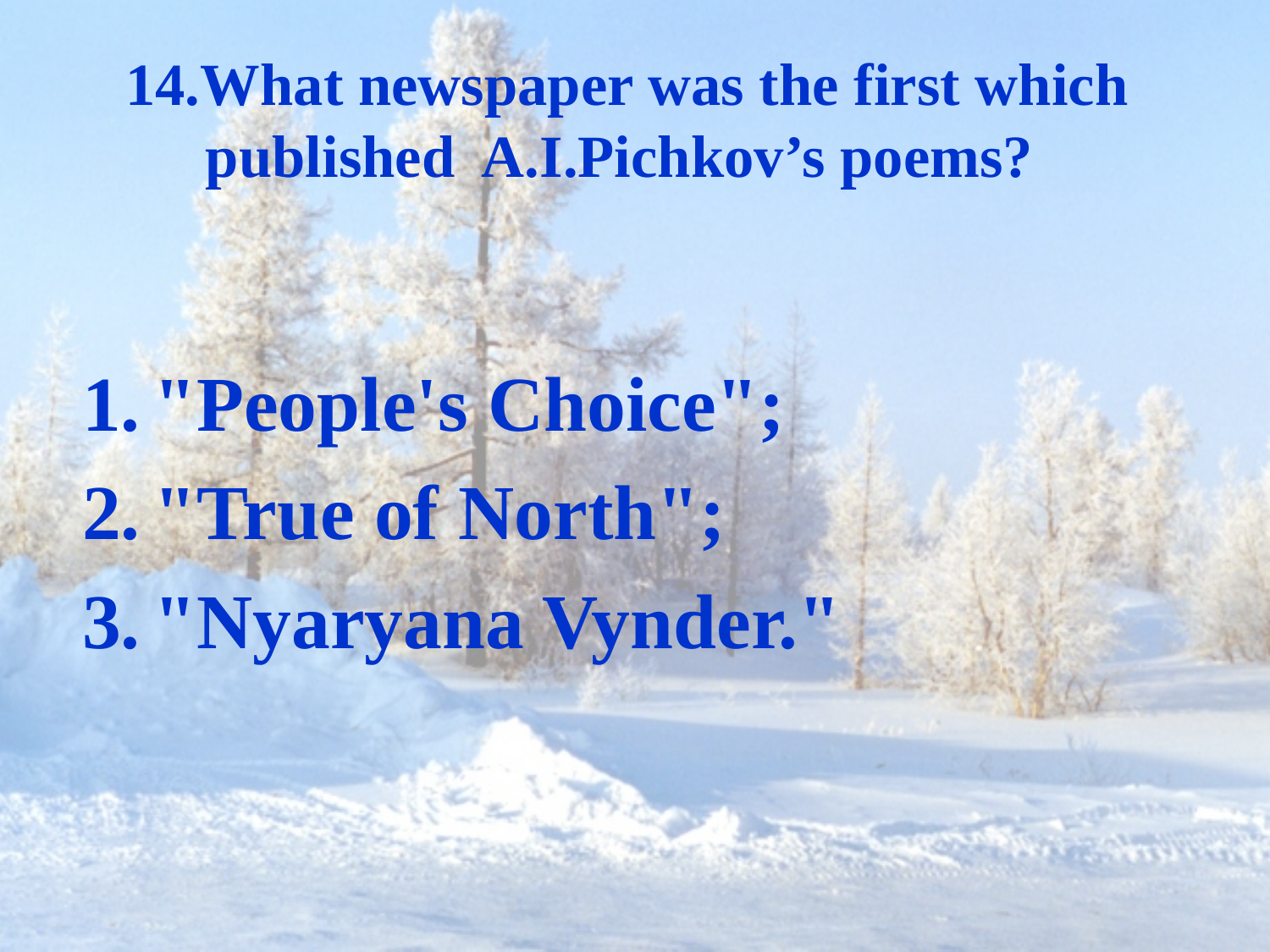

# 14.What newspaper was the first which published  A.I.Pichkov’s poems?
"People's Choice";
"True of North";
"Nyaryana Vynder."